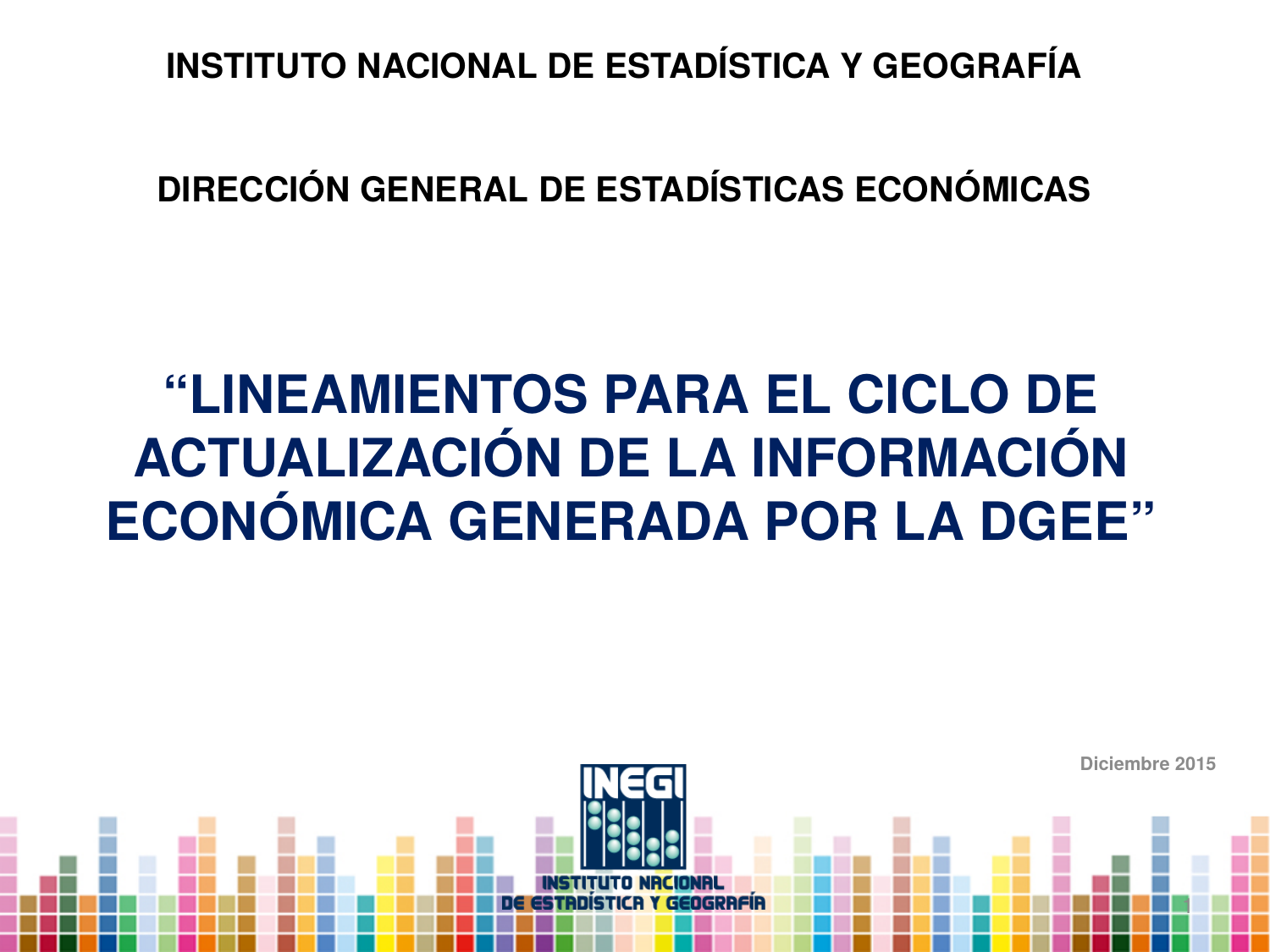

INSTITUTO NACIONAL DE ESTADÍSTICA Y GEOGRAFÍA

DIRECCIÓN GENERAL DE ESTADÍSTICAS ECONÓMICAS
# “LINEAMIENTOS PARA EL CICLO DE ACTUALIZACIÓN DE LA INFORMACIÓN ECONÓMICA GENERADA POR LA DGEE”
Diciembre 2015
1